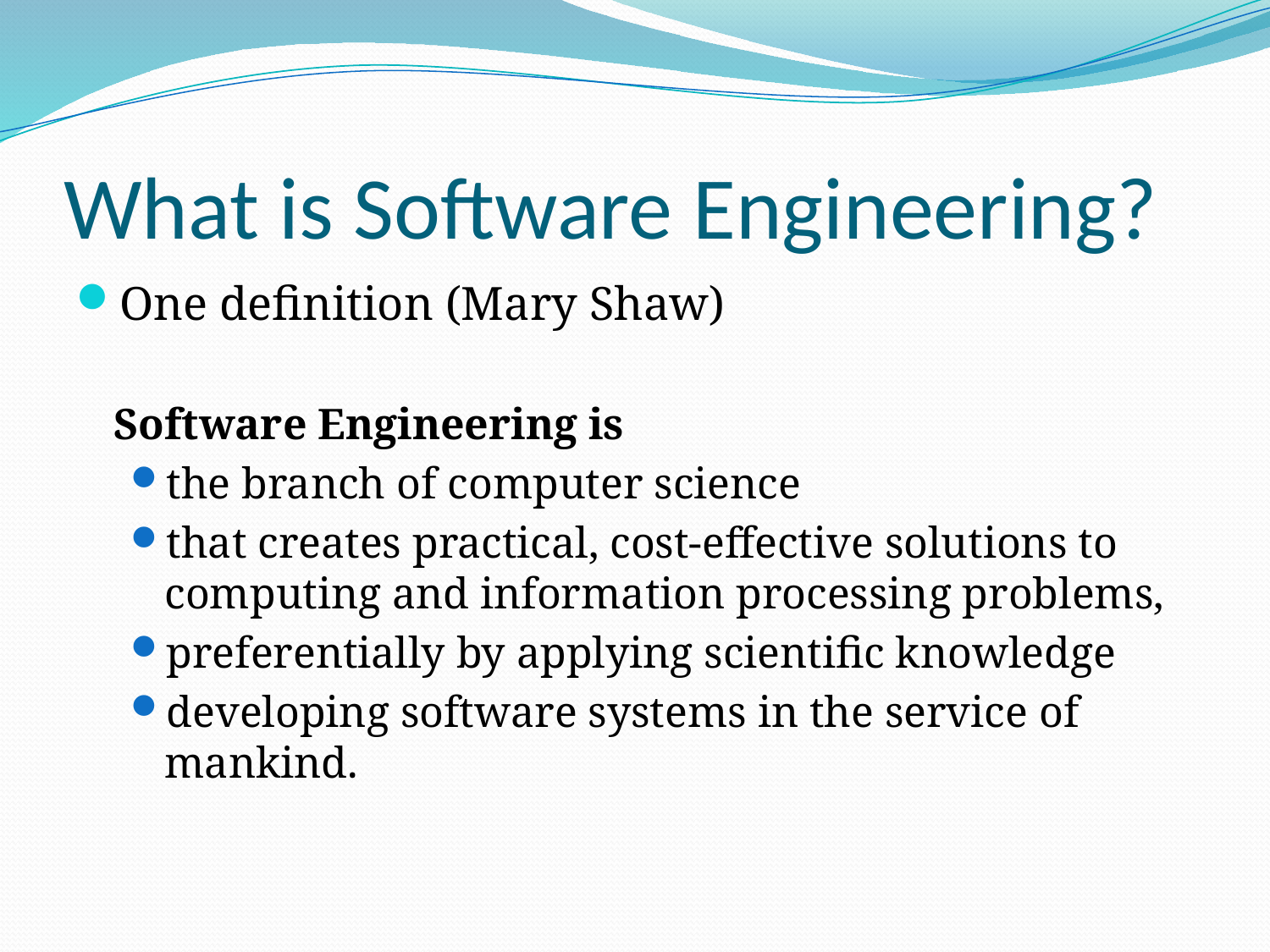

# What is Software Engineering?
One definition (Mary Shaw)

Software Engineering is
the branch of computer science
that creates practical, cost-effective solutions to computing and information processing problems,
preferentially by applying scientific knowledge
developing software systems in the service of mankind.